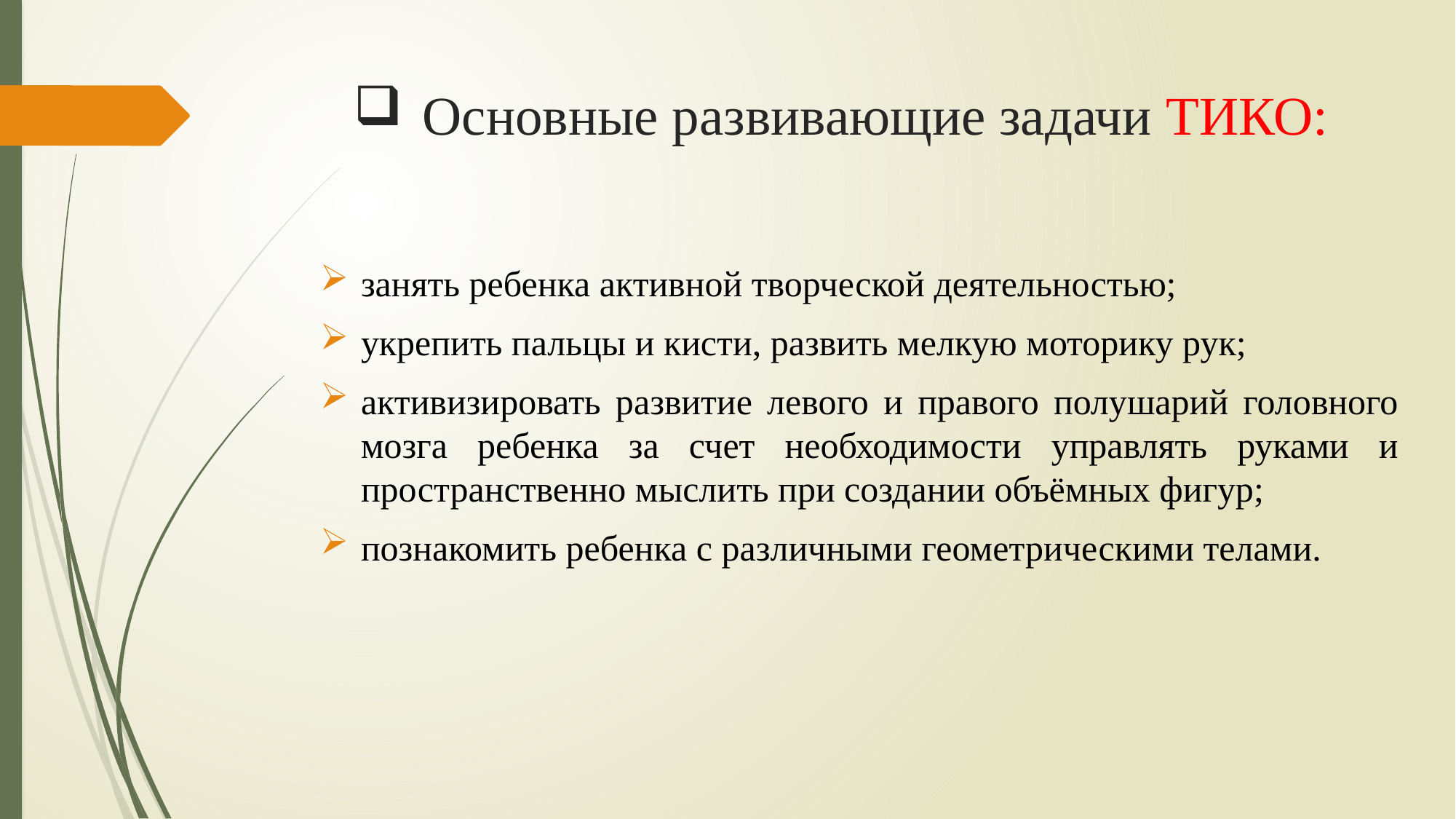

# Основные развивающие задачи ТИКО:
занять ребенка активной творческой деятельностью;
укрепить пальцы и кисти, развить мелкую моторику рук;
активизировать развитие левого и правого полушарий головного мозга ребенка за счет необходимости управлять руками и пространственно мыслить при создании объёмных фигур;
познакомить ребенка с различными геометрическими телами.